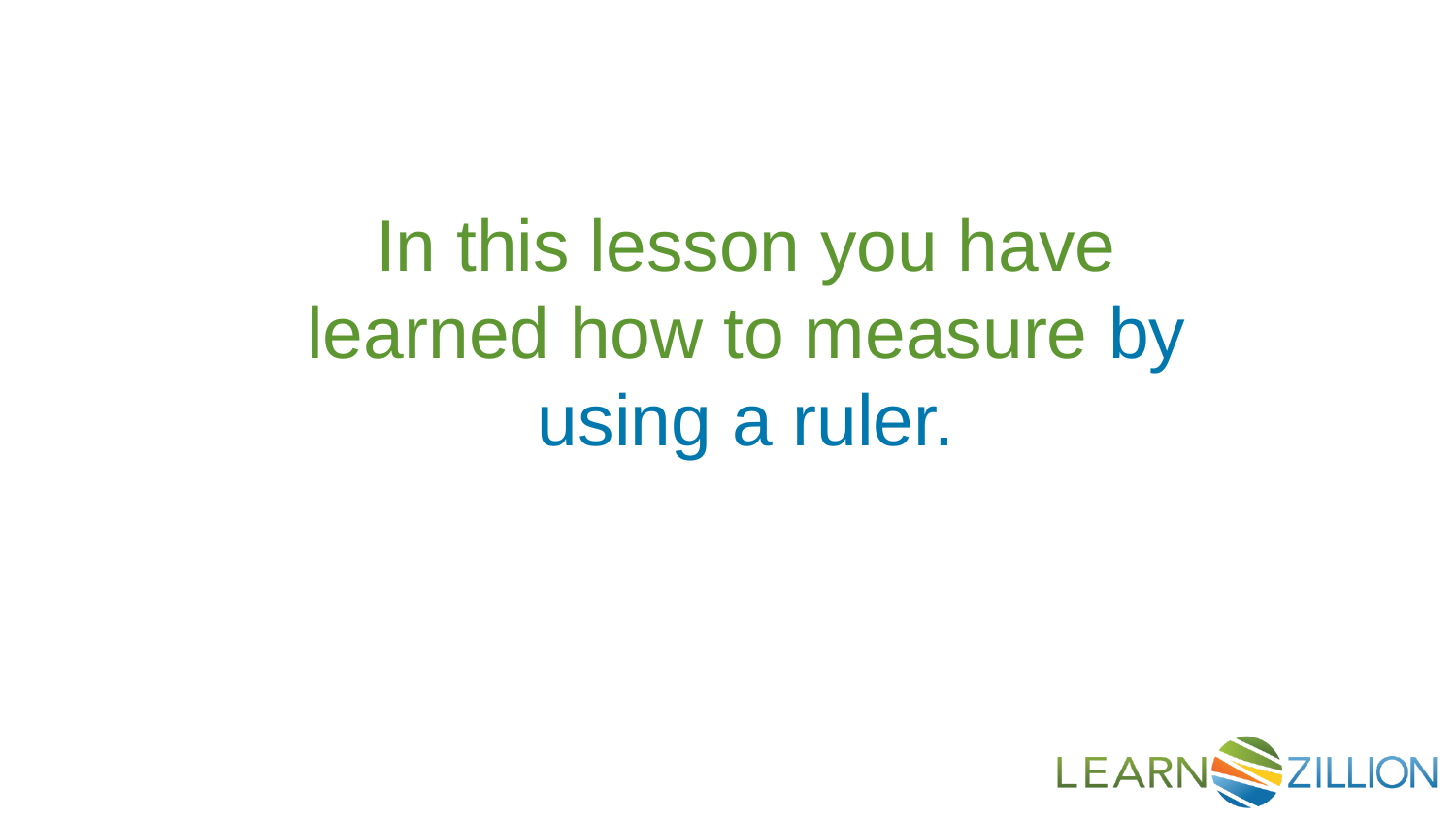

In this lesson you have learned how to measure by using a ruler.